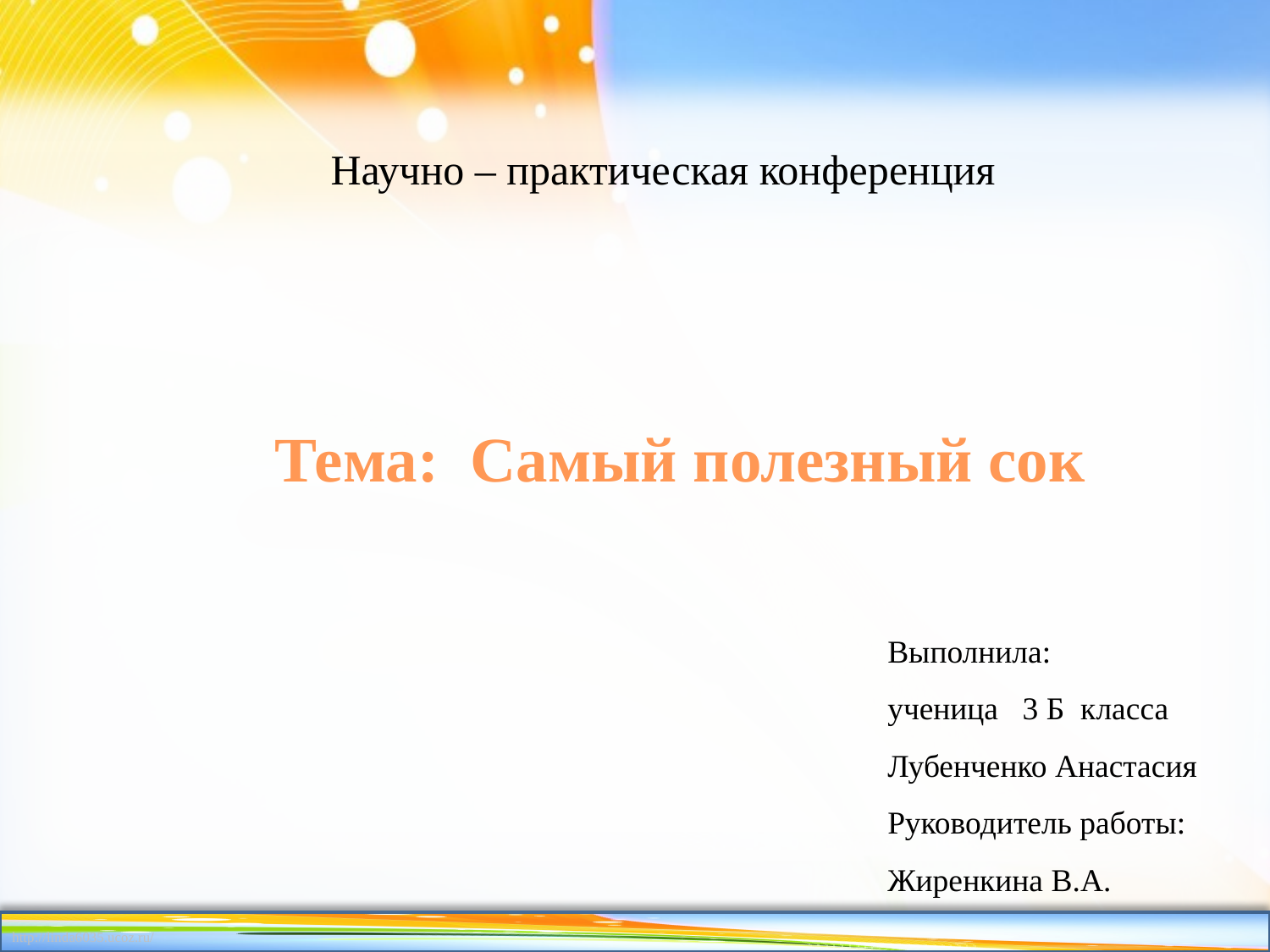

Научно – практическая конференция

Тема:  Самый полезный сок
Выполнила:
ученица   3 Б  класса
Лубенченко Анастасия
Руководитель работы:
Жиренкина В.А.